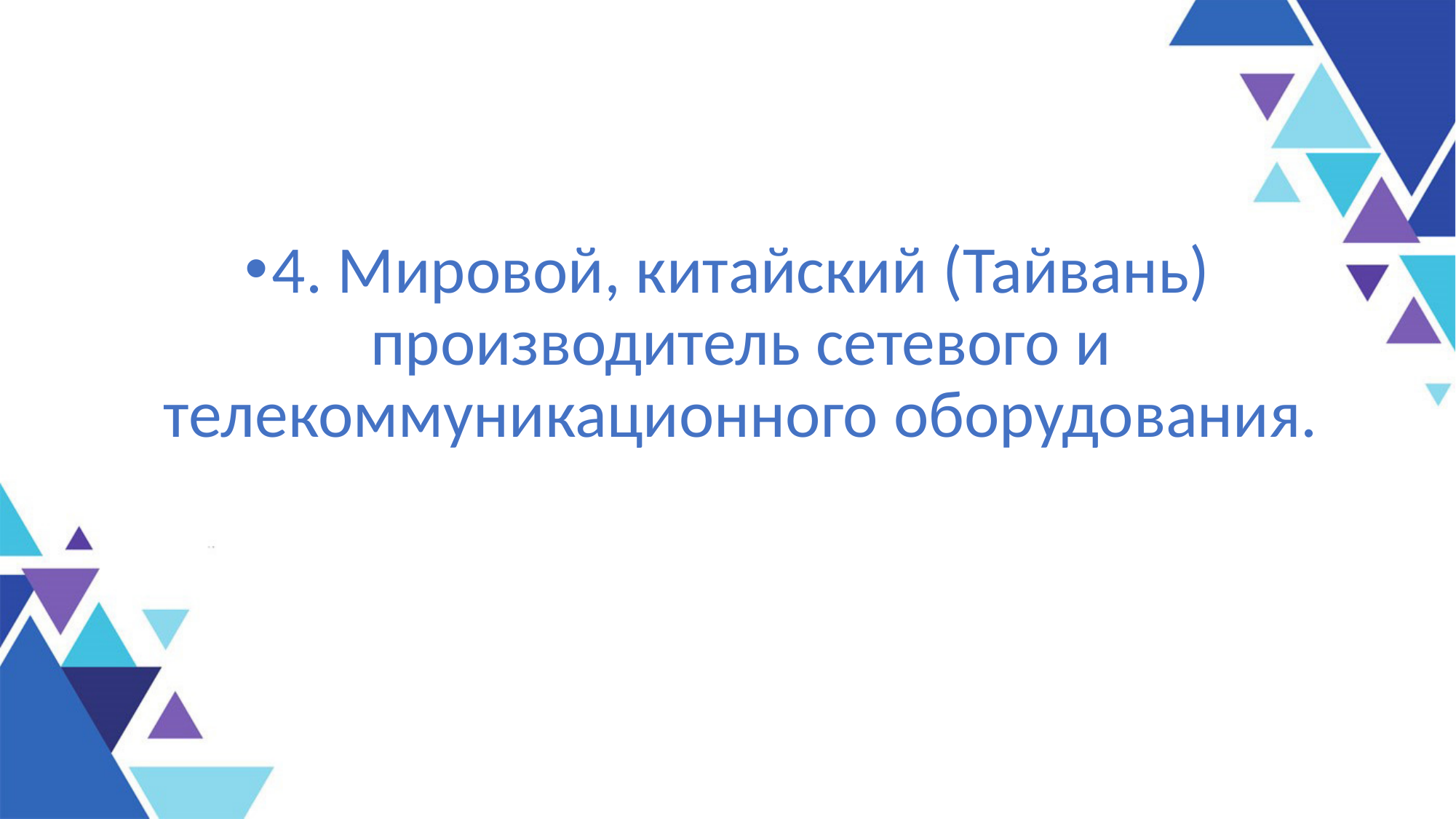

4. Мировой, китайский (Тайвань) производитель сетевого и телекоммуникационного оборудования.